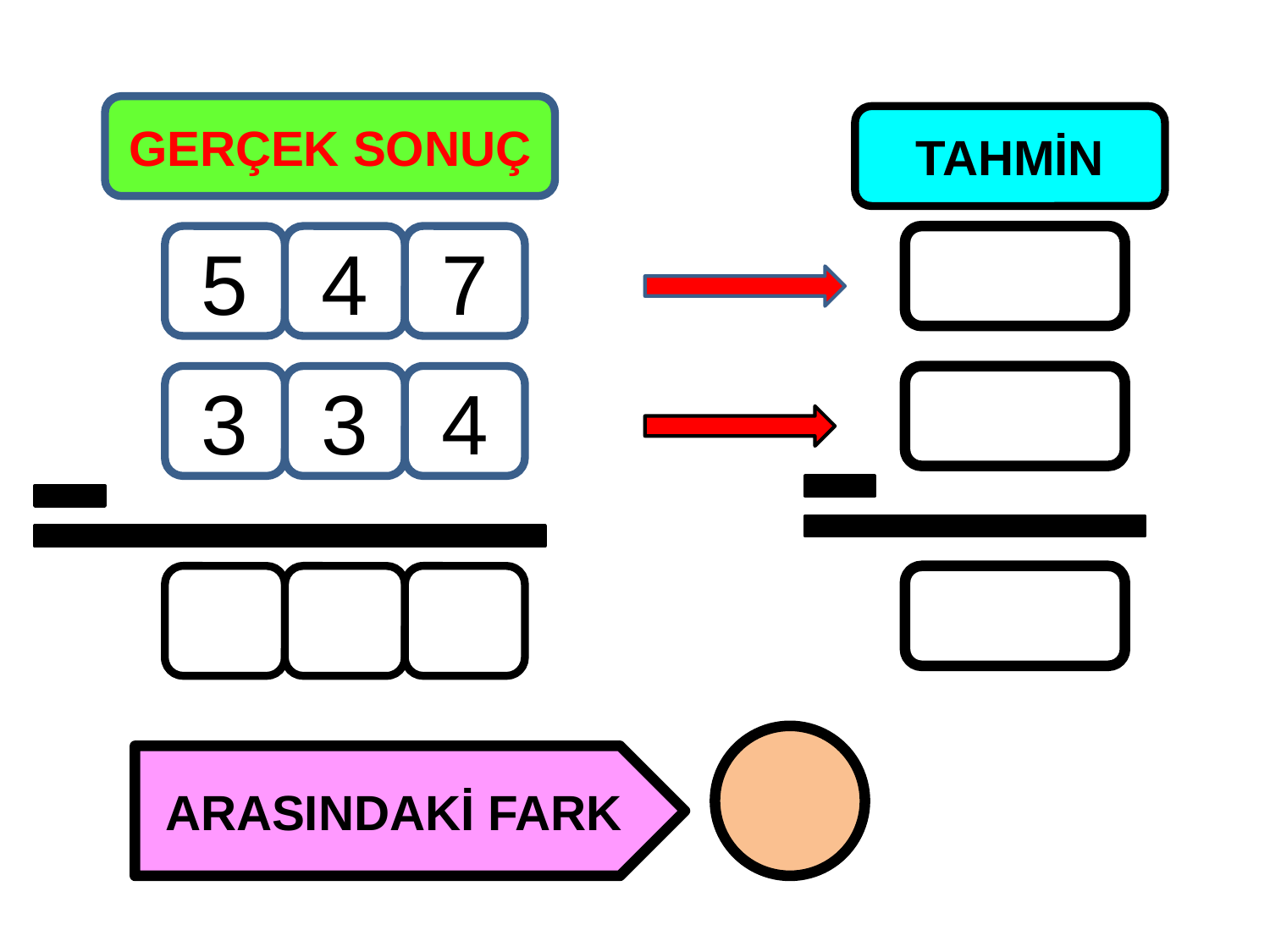

GERÇEK SONUÇ
TAHMİN
5
4
7

3
3
4

ARASINDAKİ FARK